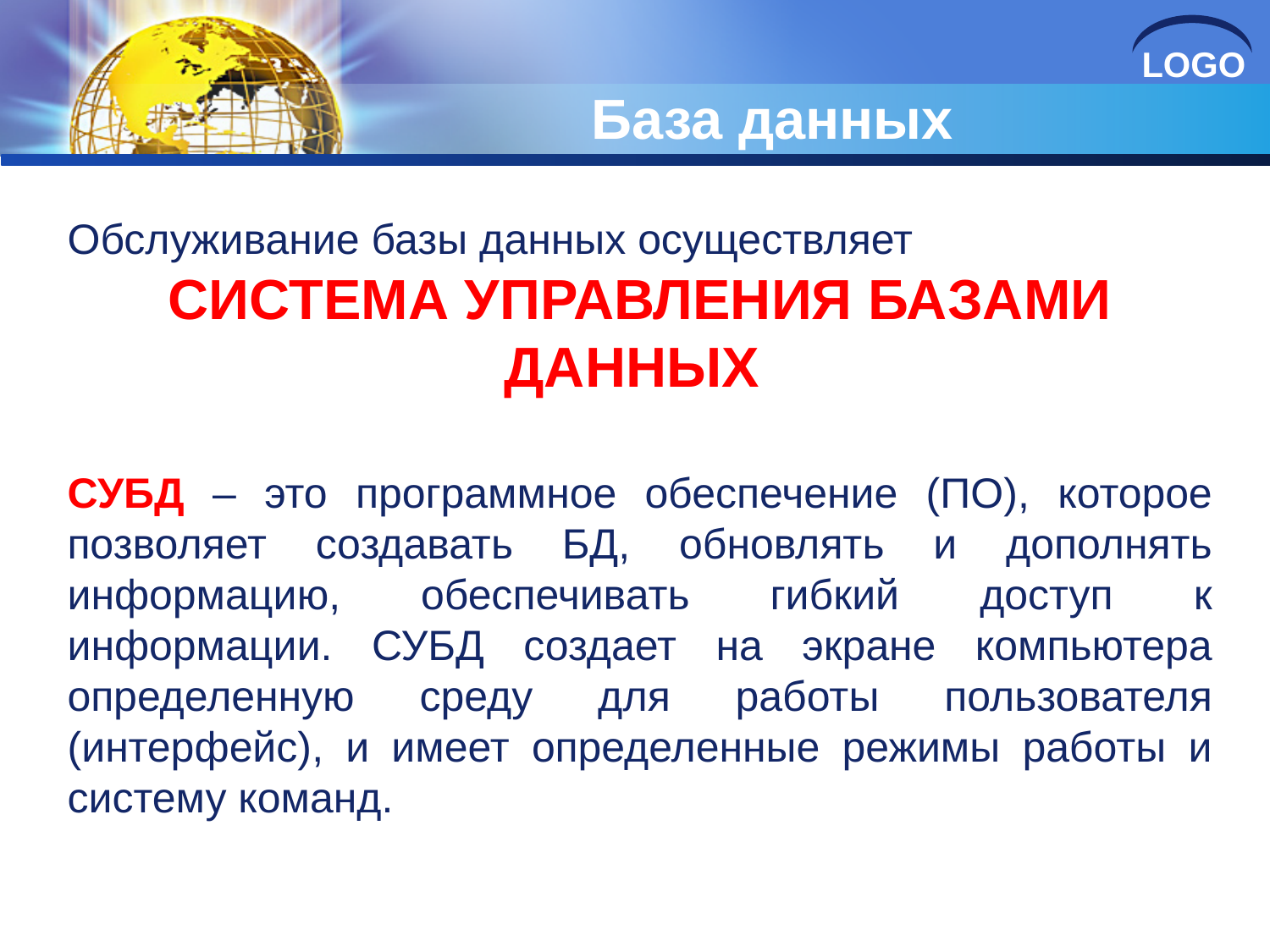

База данных
Обслуживание базы данных осуществляет
СИСТЕМА УПРАВЛЕНИЯ БАЗАМИ ДАННЫХ

СУБД – это программное обеспечение (ПО), которое позволяет создавать БД, обновлять и дополнять информацию, обеспечивать гибкий доступ к информации. СУБД создает на экране компьютера определенную среду для работы пользователя (интерфейс), и имеет определенные режимы работы и систему команд.